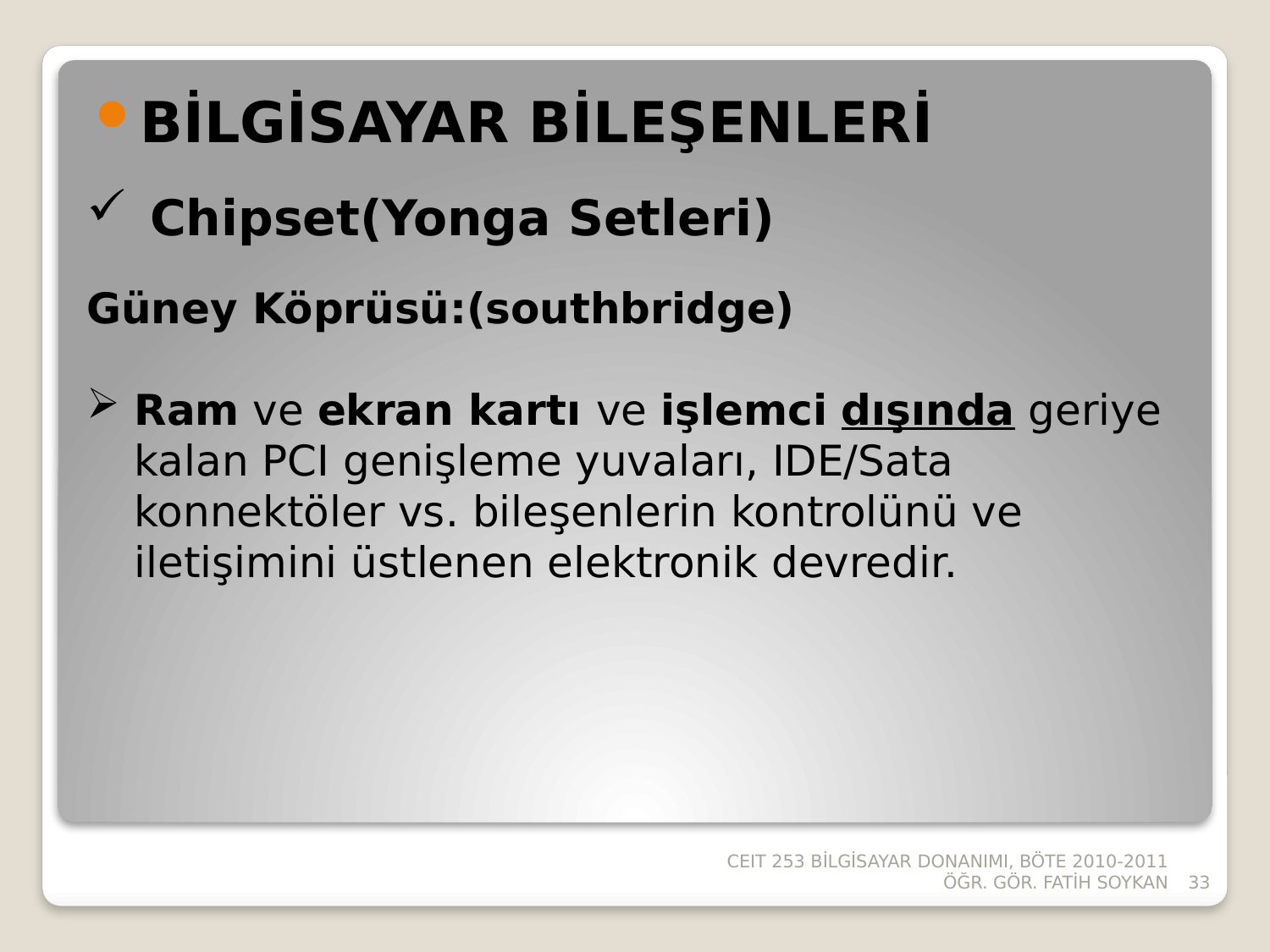

BİLGİSAYAR BİLEŞENLERİ

Chipset(Yonga Setleri)
Güney Köprüsü:(southbridge)

Ram ve ekran kartı ve işlemci dışında geriye kalan PCI genişleme yuvaları, IDE/Sata konnektöler vs. bileşenlerin kontrolünü ve iletişimini üstlenen elektronik devredir.
CEIT 253 BİLGİSAYAR DONANIMI, BÖTE 2010-2011 ÖĞR. GÖR. FATİH SOYKAN
33